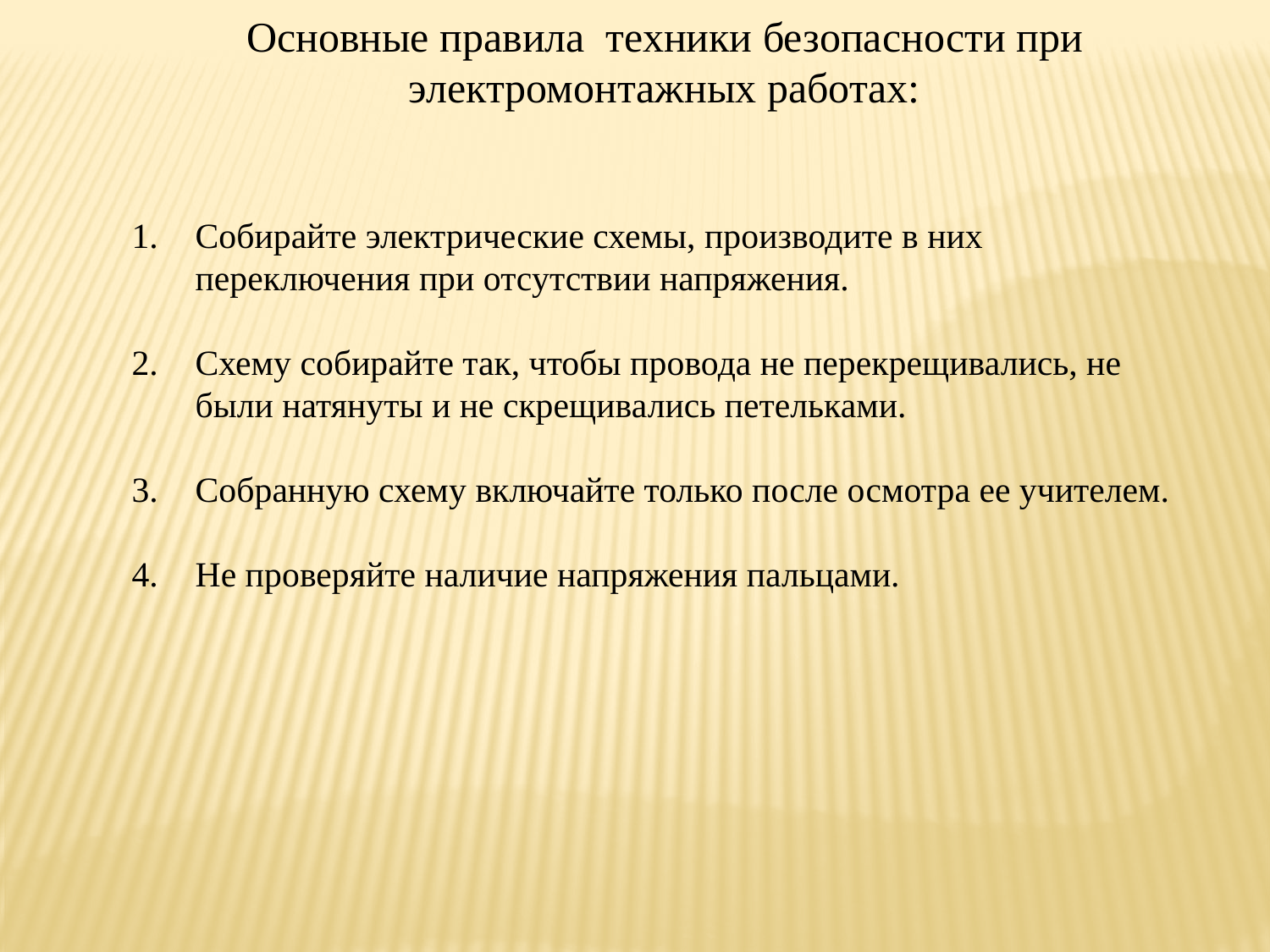

Основные правила  техники безопасности при электромонтажных работах:

Собирайте электрические схемы, производите в них переключения при отсутствии напряжения.

Схему собирайте так, чтобы провода не перекрещивались, не были натянуты и не скрещивались петельками.

Собранную схему включайте только после осмотра ее учителем.

Не проверяйте наличие напряжения пальцами.